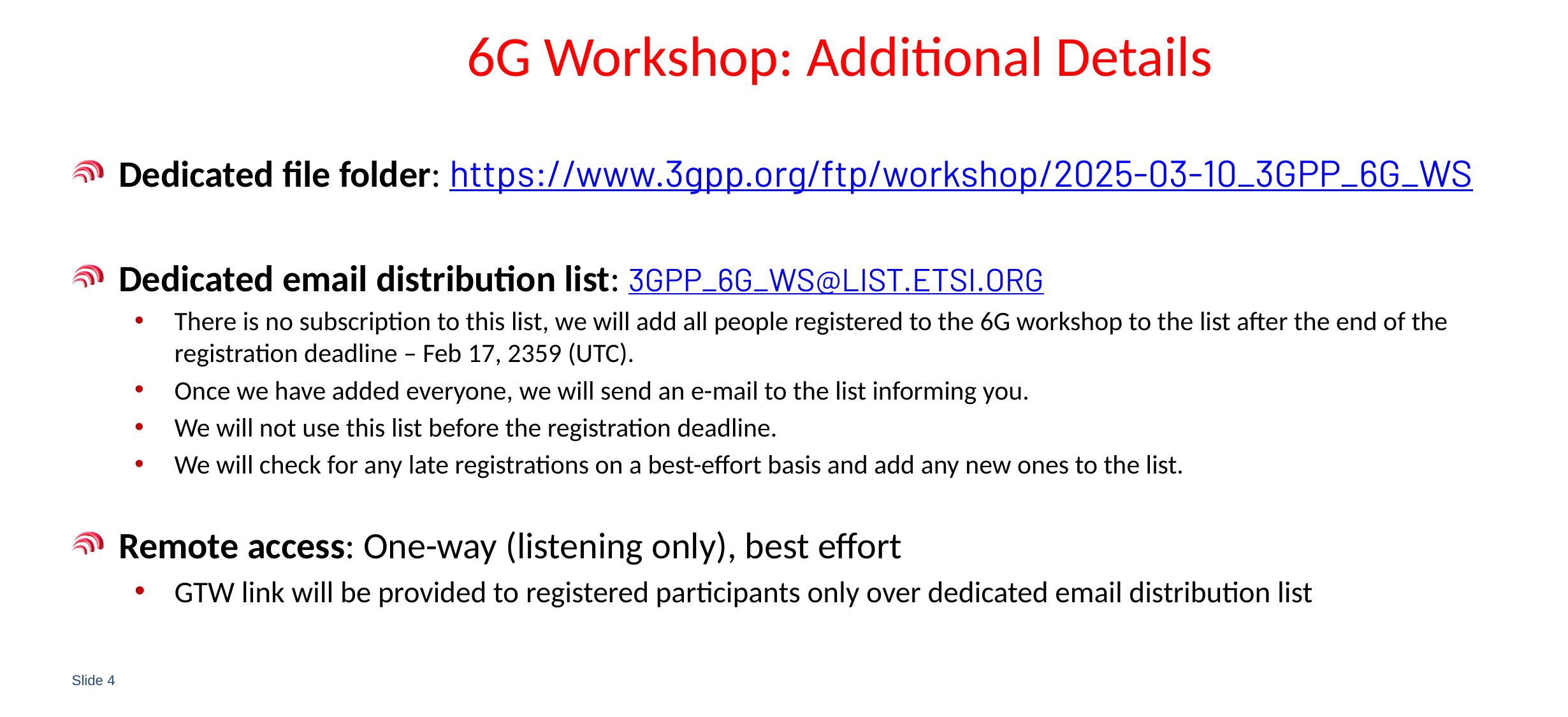

# 6G Workshop: Additional Details
Dedicated file folder: https://www.3gpp.org/ftp/workshop/2025-03-10_3GPP_6G_WS

Dedicated email distribution list: 3GPP_6G_WS@LIST.ETSI.ORG
There is no subscription to this list, we will add all people registered to the 6G workshop to the list after the end of the registration deadline – Feb 17, 2359 (UTC).
Once we have added everyone, we will send an e-mail to the list informing you.
We will not use this list before the registration deadline.
We will check for any late registrations on a best-effort basis and add any new ones to the list.

Remote access: One-way (listening only), best effort
GTW link will be provided to registered participants only over dedicated email distribution list